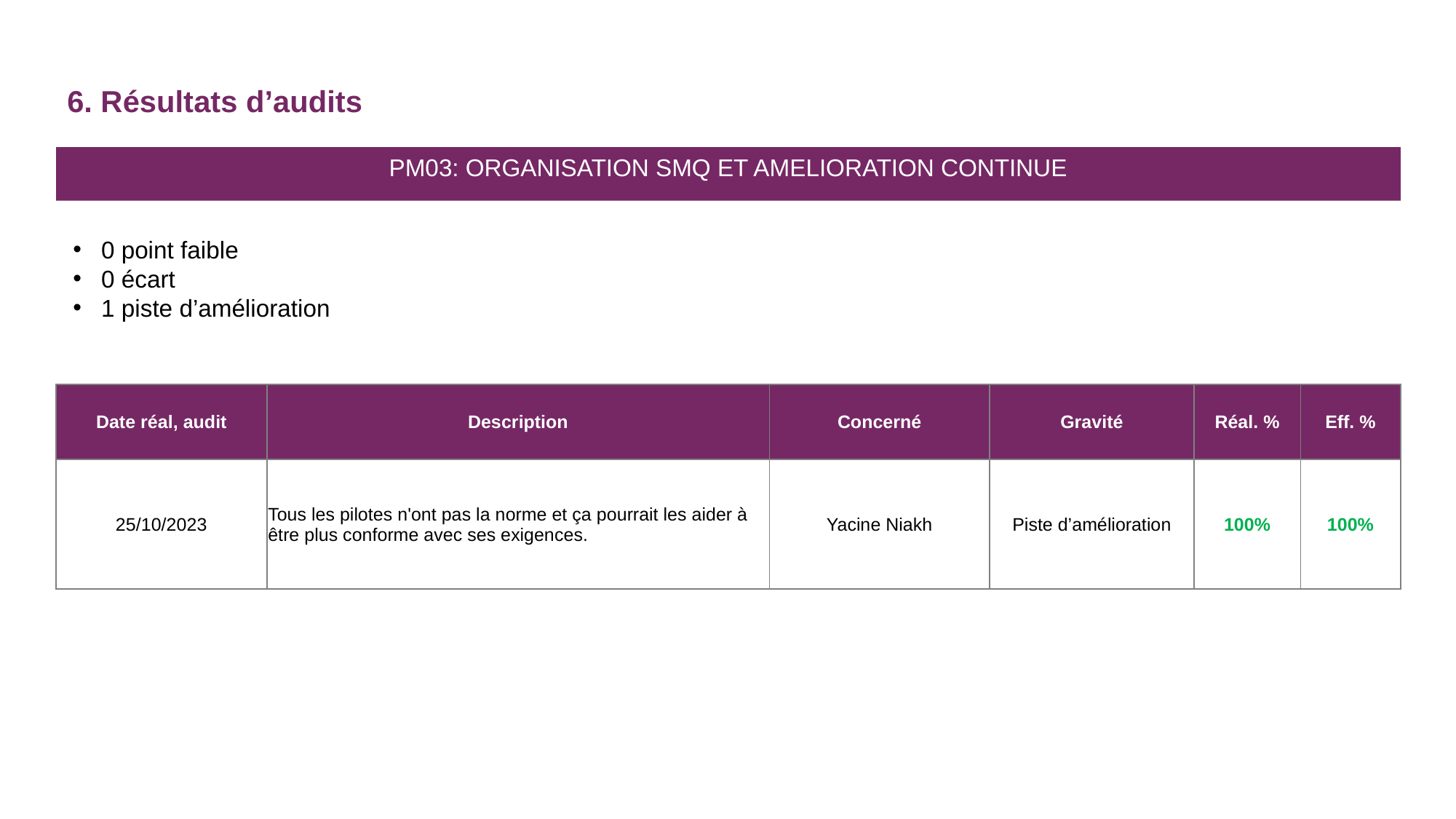

6. Résultats d’audits
PM03: ORGANISATION SMQ ET AMELIORATION CONTINUE
0 point faible
0 écart
1 piste d’amélioration
| Date réal, audit | Description | Concerné | Gravité | Réal. % | Eff. % |
| --- | --- | --- | --- | --- | --- |
| 25/10/2023 | Tous les pilotes n'ont pas la norme et ça pourrait les aider à être plus conforme avec ses exigences. | Yacine Niakh | Piste d’amélioration | 100% | 100% |